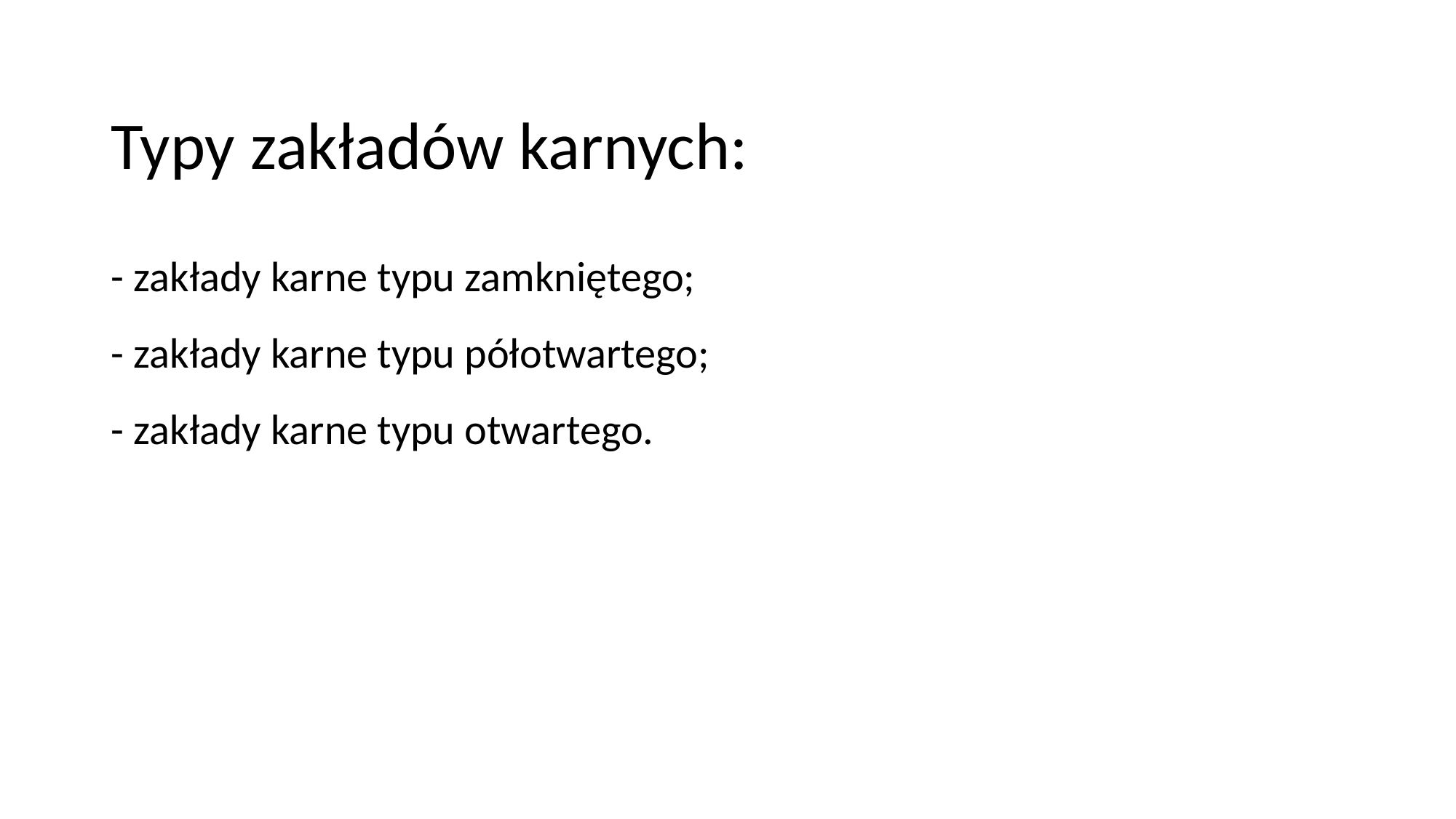

# Typy zakładów karnych:
- zakłady karne typu zamkniętego;
- zakłady karne typu półotwartego;
- zakłady karne typu otwartego.